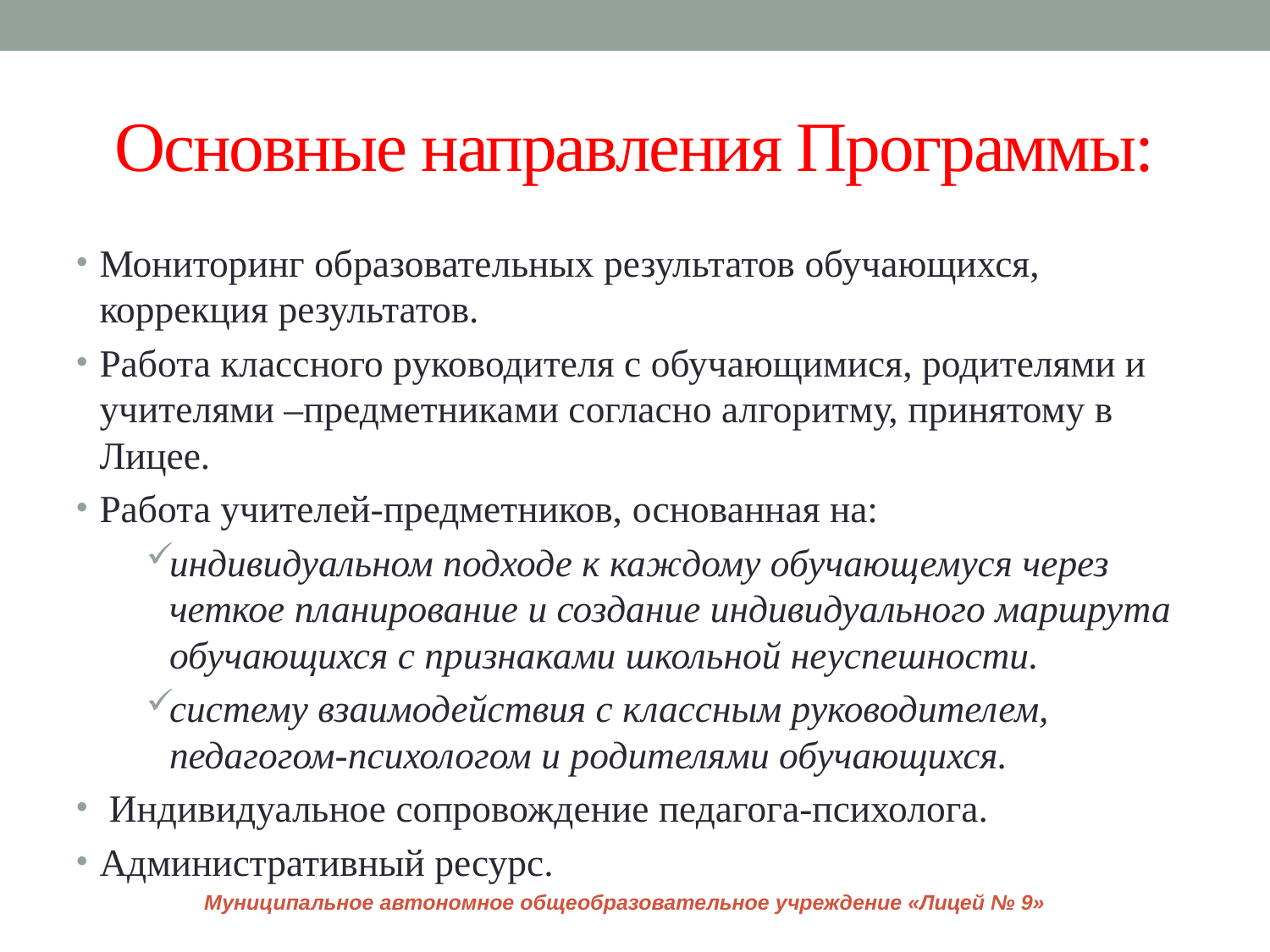

# Основные направления Программы:
Мониторинг образовательных результатов обучающихся, коррекция результатов.
Работа классного руководителя с обучающимися, родителями и учителями –предметниками согласно алгоритму, принятому в Лицее.
Работа учителей-предметников, основанная на:
индивидуальном подходе к каждому обучающемуся через четкое планирование и создание индивидуального маршрута обучающихся с признаками школьной неуспешности.
систему взаимодействия с классным руководителем, педагогом-психологом и родителями обучающихся.
 Индивидуальное сопровождение педагога-психолога.
Административный ресурс.
Муниципальное автономное общеобразовательное учреждение «Лицей № 9»